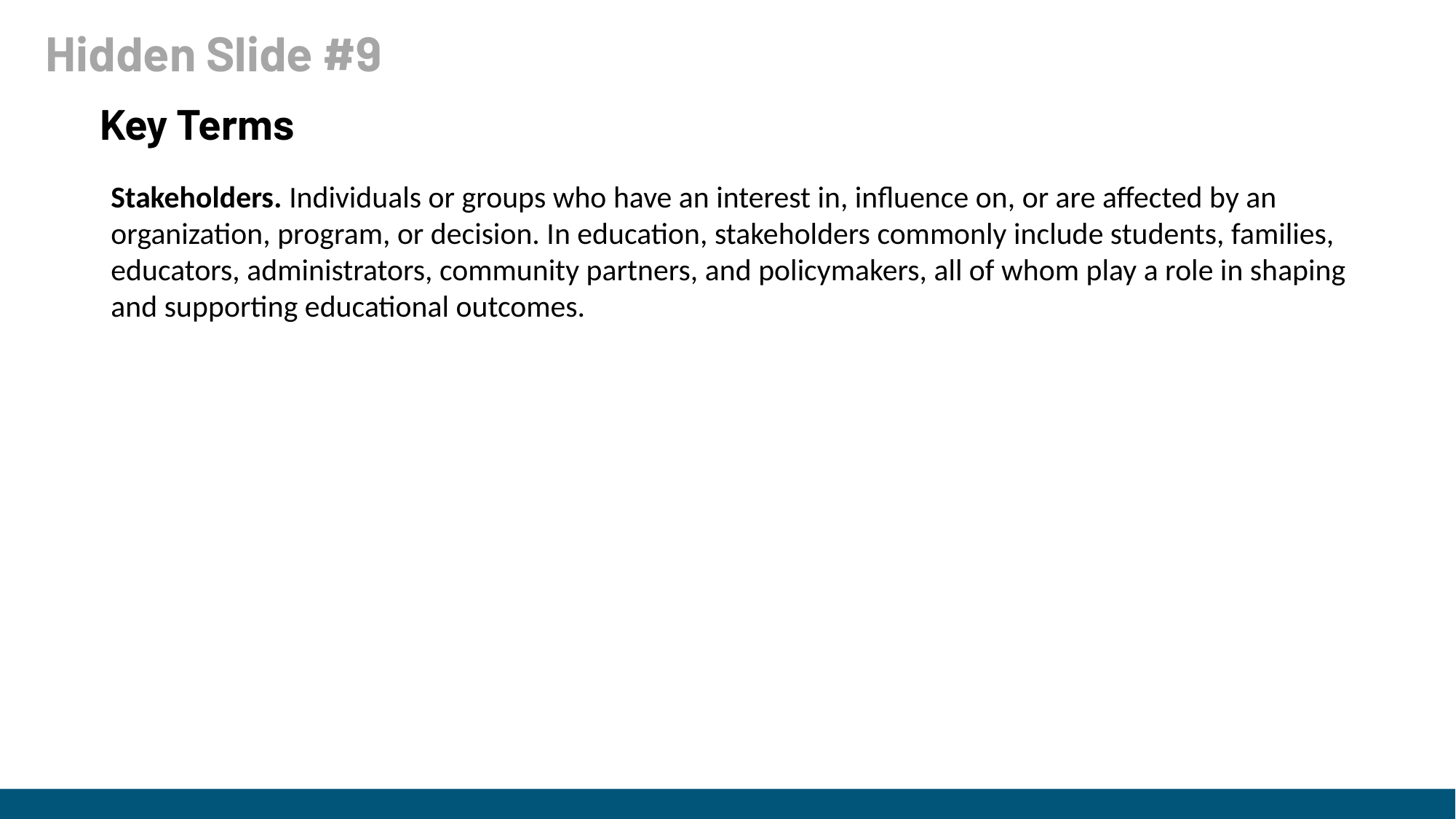

# Hidden Slide #9
Key Terms
Stakeholders. Individuals or groups who have an interest in, influence on, or are affected by an organization, program, or decision. In education, stakeholders commonly include students, families, educators, administrators, community partners, and policymakers, all of whom play a role in shaping and supporting educational outcomes.